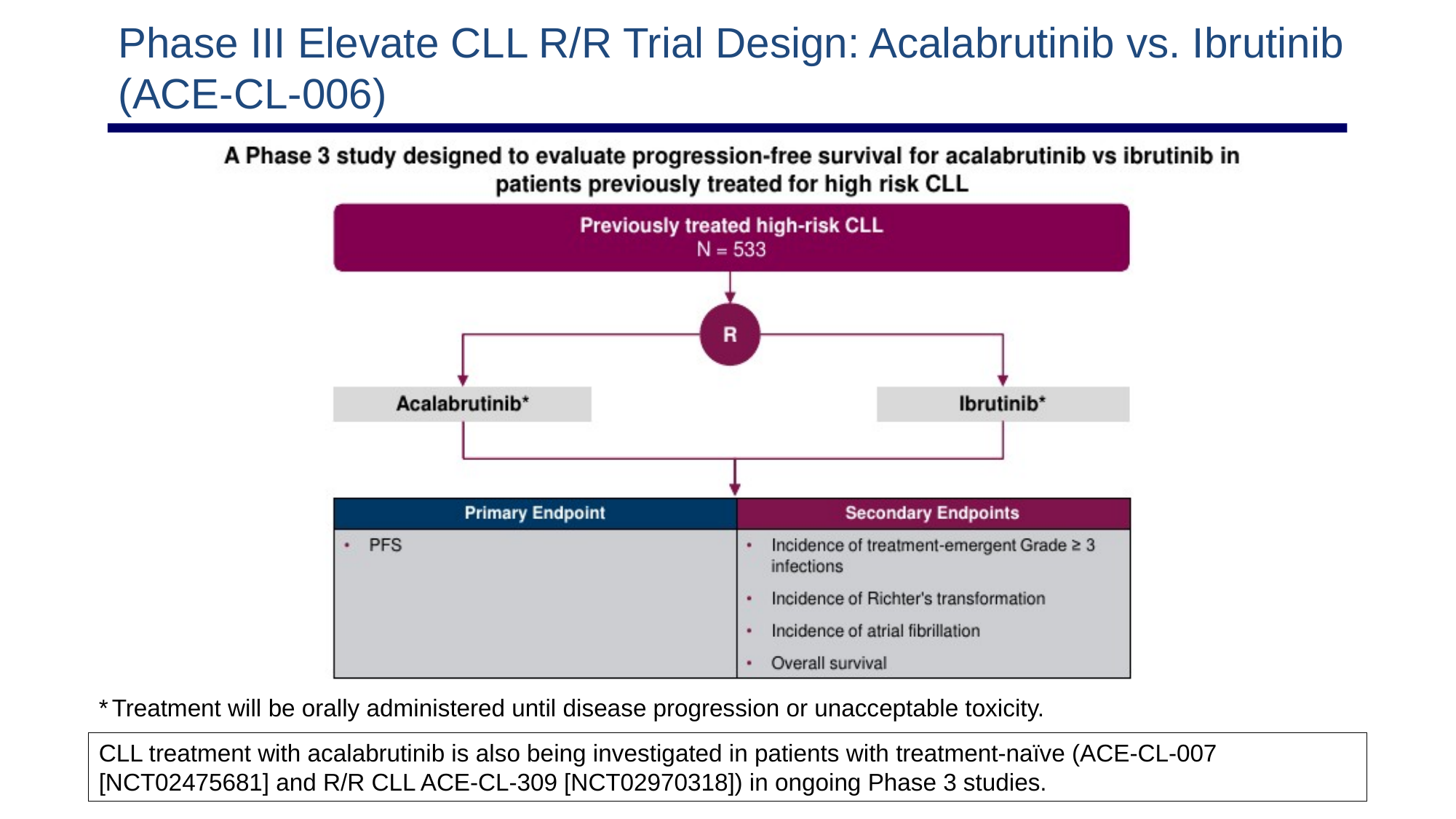

Phase III Elevate CLL R/R Trial Design: Acalabrutinib vs. Ibrutinib (ACE-CL-006)

* Treatment will be orally administered until disease progression or unacceptable toxicity.
CLL treatment with acalabrutinib is also being investigated in patients with treatment-naïve (ACE‐CL‐007 [NCT02475681] and R/R CLL ACE‐CL‐309 [NCT02970318]) in ongoing Phase 3 studies.